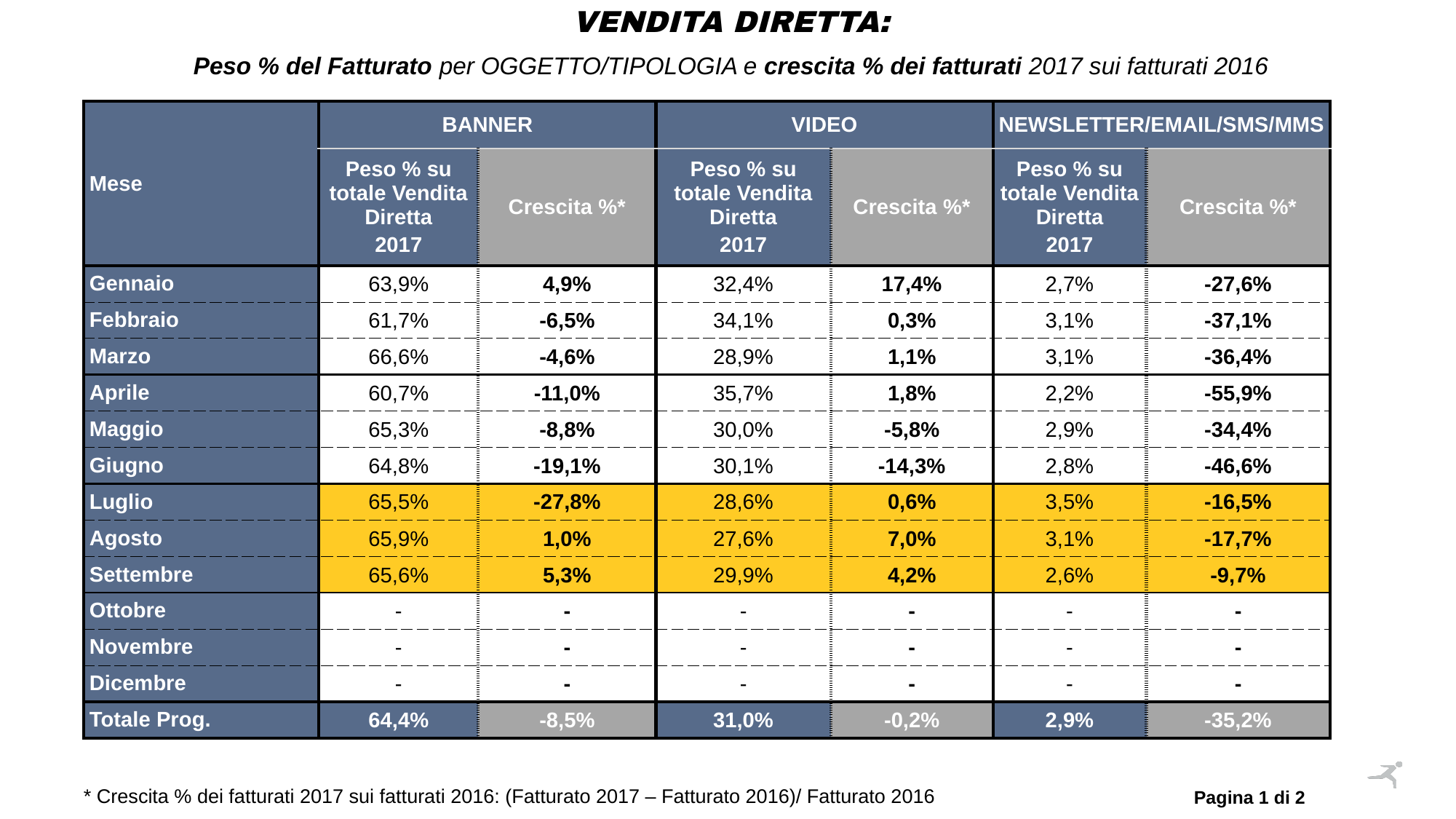

VENDITA DIRETTA:
Peso % del Fatturato per OGGETTO/TIPOLOGIA e crescita % dei fatturati 2017 sui fatturati 2016
| Mese | BANNER |  | VIDEO |  | NEWSLETTER/EMAIL/SMS/MMS |  |
| --- | --- | --- | --- | --- | --- | --- |
|  | Peso % su totale Vendita Diretta 2017 | Crescita %\* | Peso % su totale Vendita Diretta 2017 | Crescita %\* | Peso % su totale Vendita Diretta 2017 | Crescita %\* |
| Gennaio | 63,9% | 4,9% | 32,4% | 17,4% | 2,7% | -27,6% |
| Febbraio | 61,7% | -6,5% | 34,1% | 0,3% | 3,1% | -37,1% |
| Marzo | 66,6% | -4,6% | 28,9% | 1,1% | 3,1% | -36,4% |
| Aprile | 60,7% | -11,0% | 35,7% | 1,8% | 2,2% | -55,9% |
| Maggio | 65,3% | -8,8% | 30,0% | -5,8% | 2,9% | -34,4% |
| Giugno | 64,8% | -19,1% | 30,1% | -14,3% | 2,8% | -46,6% |
| Luglio | 65,5% | -27,8% | 28,6% | 0,6% | 3,5% | -16,5% |
| Agosto | 65,9% | 1,0% | 27,6% | 7,0% | 3,1% | -17,7% |
| Settembre | 65,6% | 5,3% | 29,9% | 4,2% | 2,6% | -9,7% |
| Ottobre | - | - | - | - | - | - |
| Novembre | - | - | - | - | - | - |
| Dicembre | - | - | - | - | - | - |
| Totale Prog. | 64,4% | -8,5% | 31,0% | -0,2% | 2,9% | -35,2% |
* Crescita % dei fatturati 2017 sui fatturati 2016: (Fatturato 2017 – Fatturato 2016)/ Fatturato 2016
Pagina 1 di 2